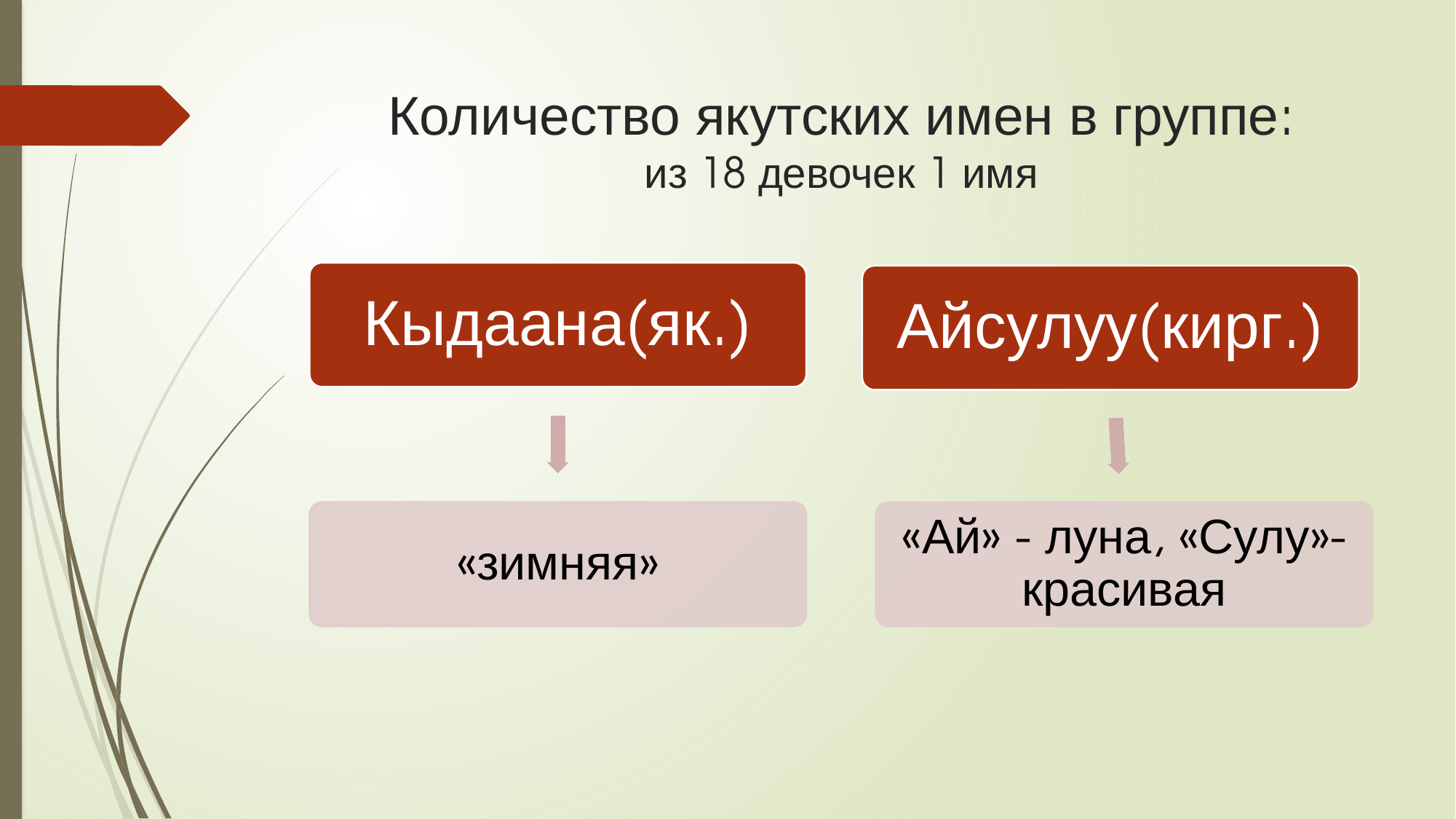

# Количество якутских имен в группе: из 18 девочек 1 имя
Кыдаана(як.)
«зимняя»
Айсулуу(кирг.)
«Ай» - луна, «Сулу»- красивая